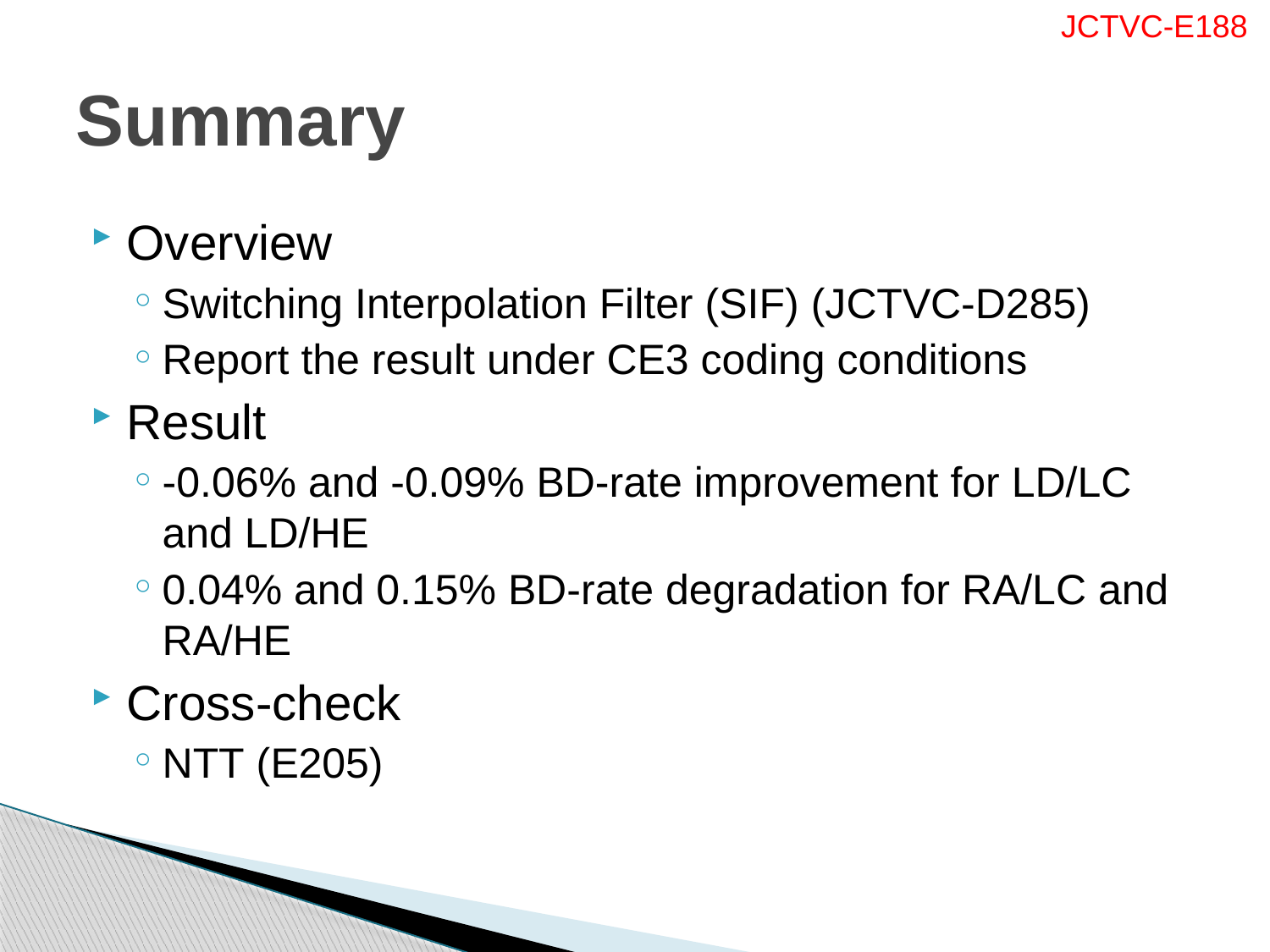

# Summary
Overview
Switching Interpolation Filter (SIF) (JCTVC-D285)
Report the result under CE3 coding conditions
Result
-0.06% and -0.09% BD-rate improvement for LD/LC and LD/HE
0.04% and 0.15% BD-rate degradation for RA/LC and RA/HE
Cross-check
NTT (E205)